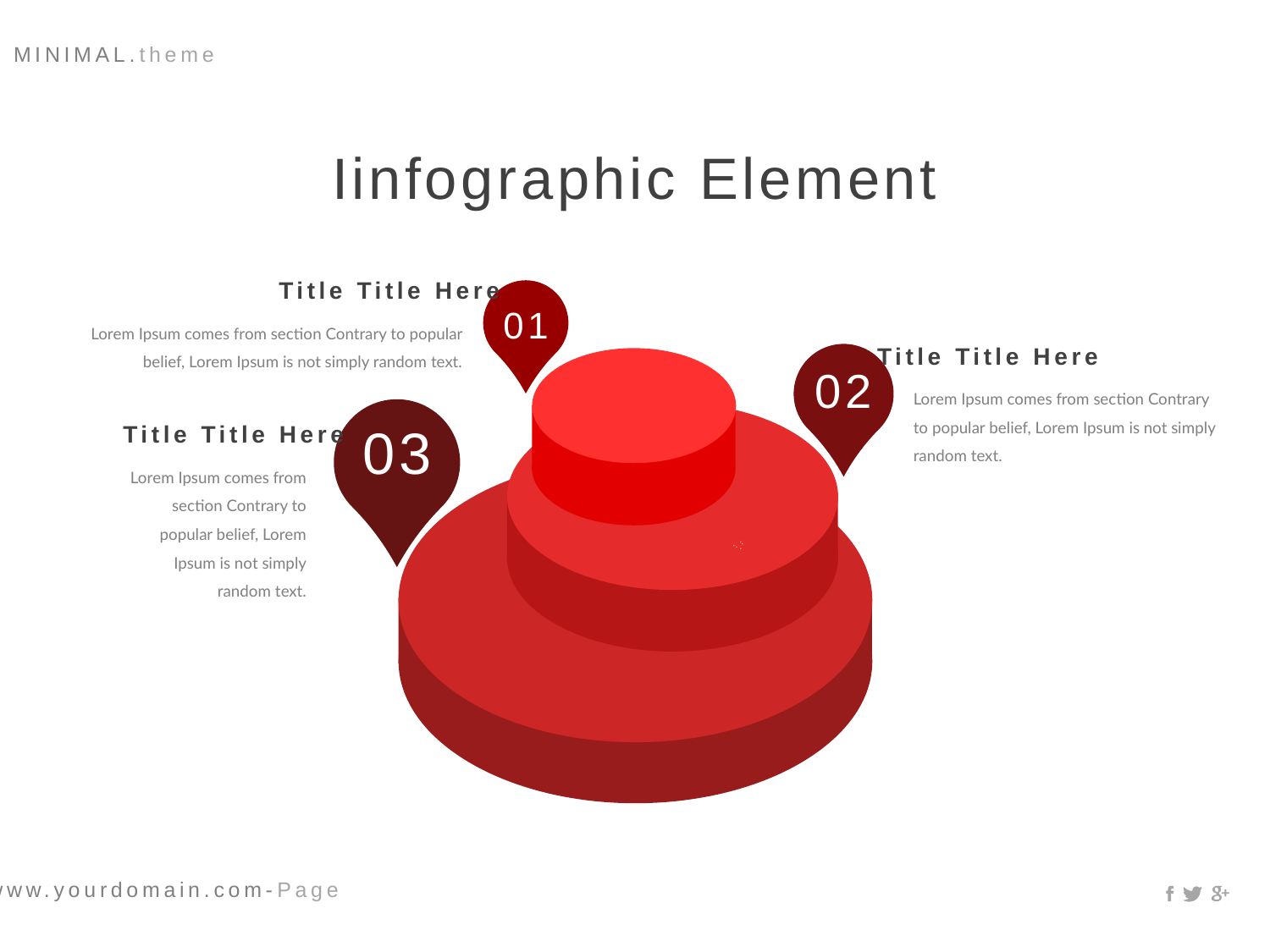

Iinfographic Element
Title Title Here

01
Lorem Ipsum comes from section Contrary to popular belief, Lorem Ipsum is not simply random text.
Title Title Here

02
Lorem Ipsum comes from section Contrary to popular belief, Lorem Ipsum is not simply random text.

03
Title Title Here
Lorem Ipsum comes from section Contrary to popular belief, Lorem Ipsum is not simply random text.